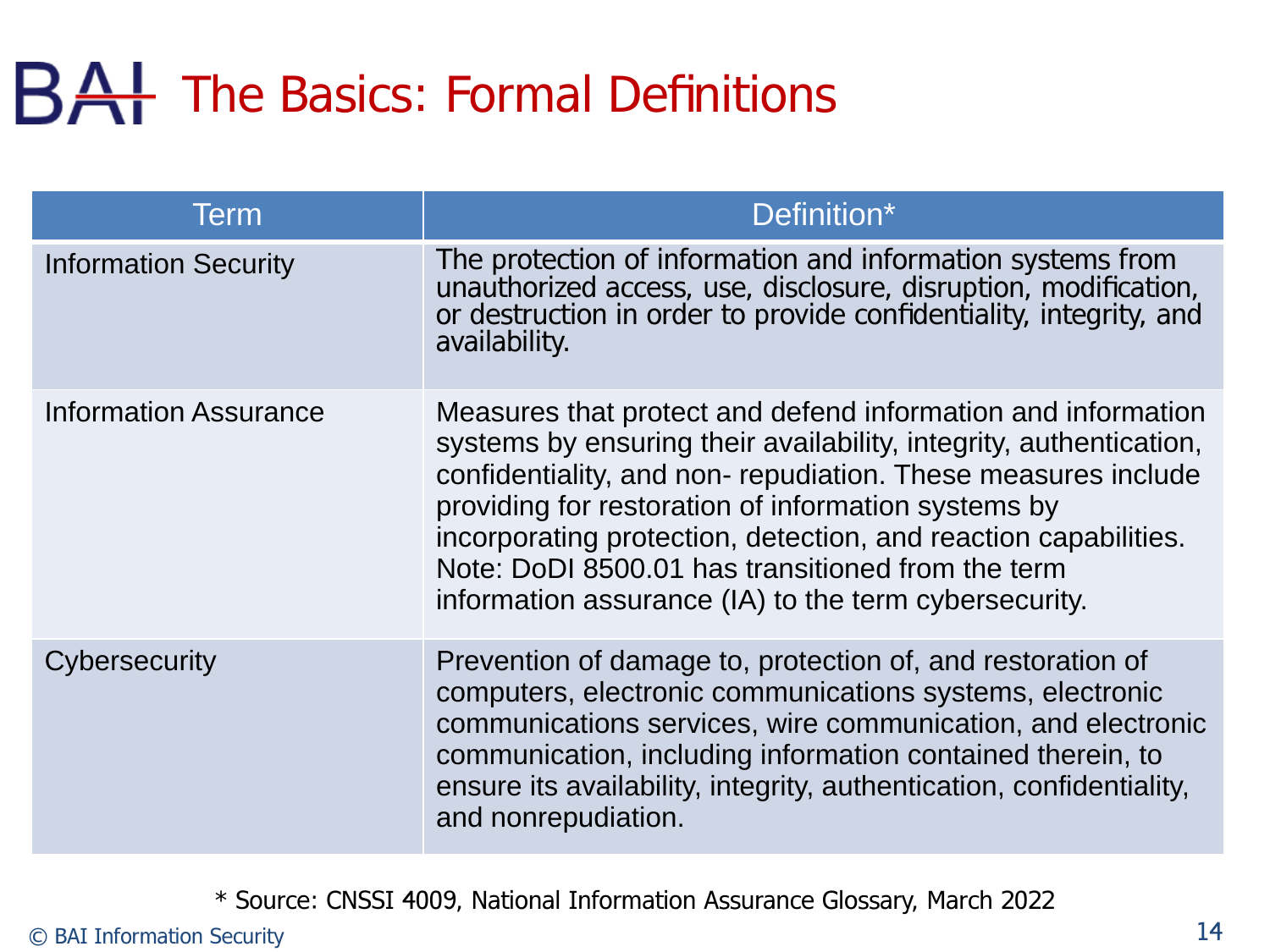

# The Basics: Formal Definitions
| Term | Definition\* |
| --- | --- |
| Information Security | The protection of information and information systems from unauthorized access, use, disclosure, disruption, modification, or destruction in order to provide confidentiality, integrity, and availability. |
| Information Assurance | Measures that protect and defend information and information systems by ensuring their availability, integrity, authentication, confidentiality, and non- repudiation. These measures include providing for restoration of information systems by incorporating protection, detection, and reaction capabilities. Note: DoDI 8500.01 has transitioned from the term information assurance (IA) to the term cybersecurity. |
| Cybersecurity | Prevention of damage to, protection of, and restoration of computers, electronic communications systems, electronic communications services, wire communication, and electronic communication, including information contained therein, to ensure its availability, integrity, authentication, confidentiality, and nonrepudiation. |
* Source: CNSSI 4009, National Information Assurance Glossary, March 2022